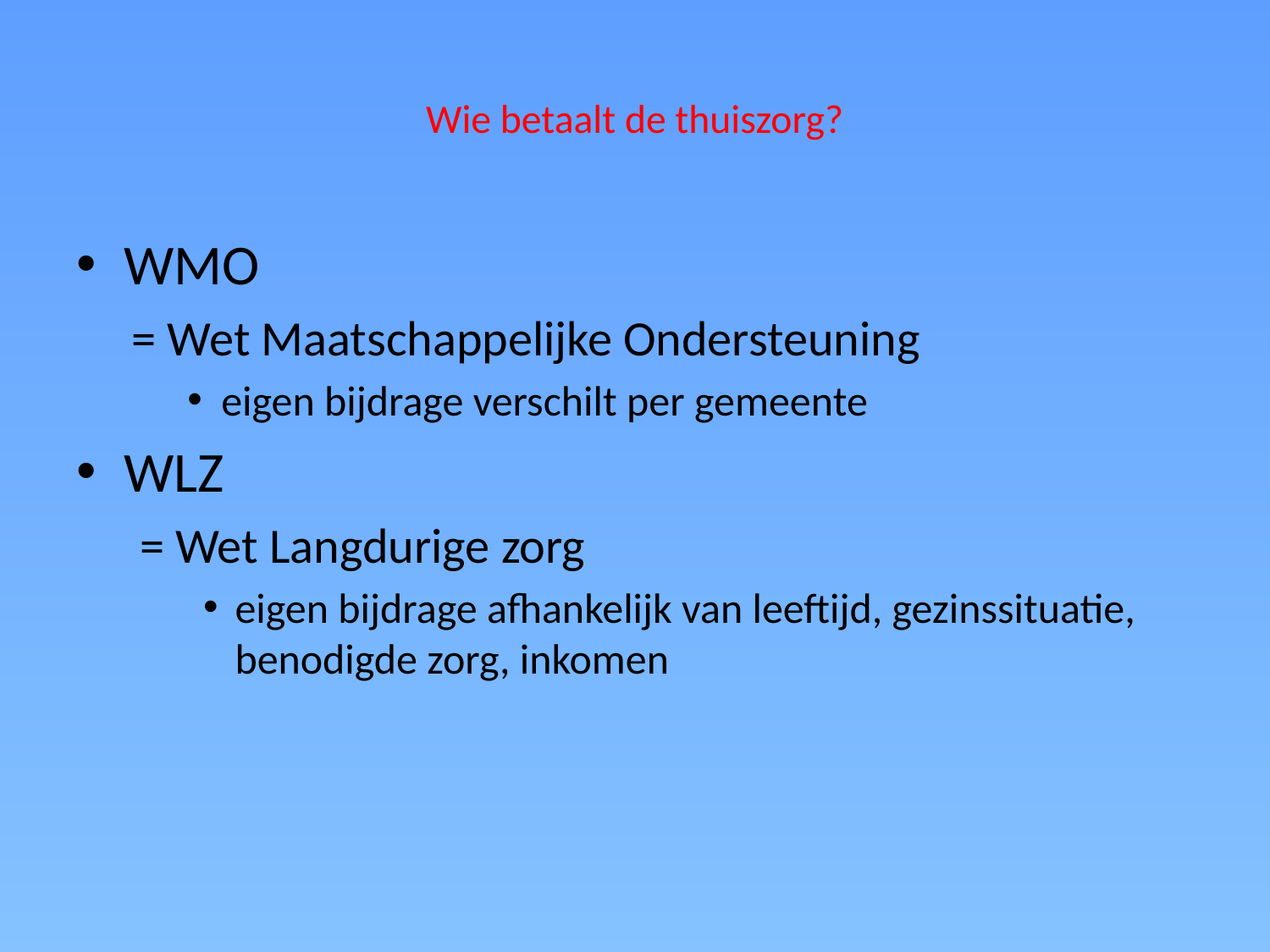

# Wie betaalt de thuiszorg?
WMO
= Wet Maatschappelijke Ondersteuning
  eigen bijdrage verschilt per gemeente
WLZ
= Wet Langdurige zorg
eigen bijdrage afhankelijk van leeftijd, gezinssituatie, benodigde zorg, inkomen